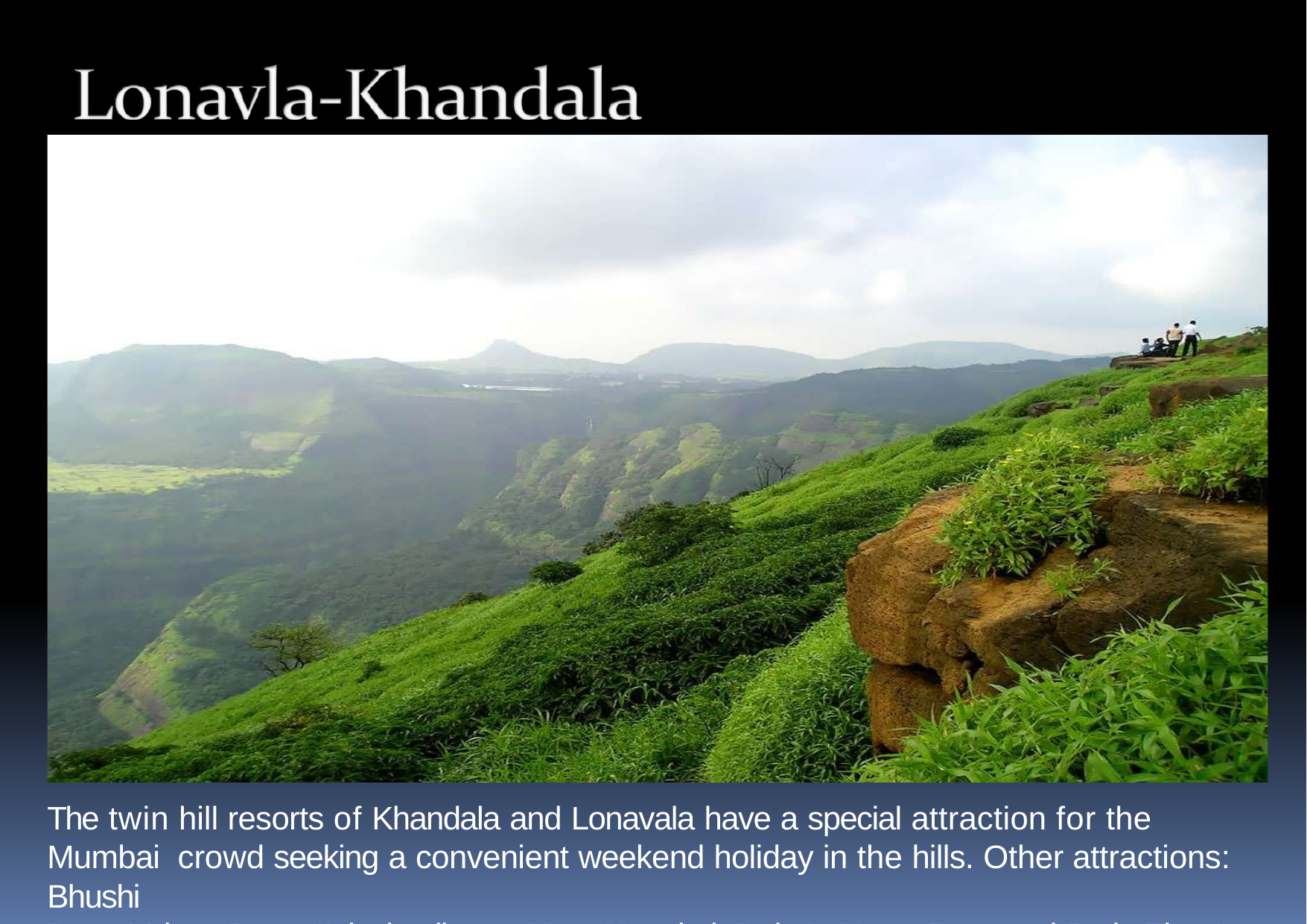

The twin hill resorts of Khandala and Lonavala have a special attraction for the Mumbai  crowd seeking a convenient weekend holiday in the hills. Other attractions: Bhushi
Dam, Valvan Dam, Kaivalyadhama Yoga Hospital, Duke’s Nose, Ryewood Park, Tiger’s